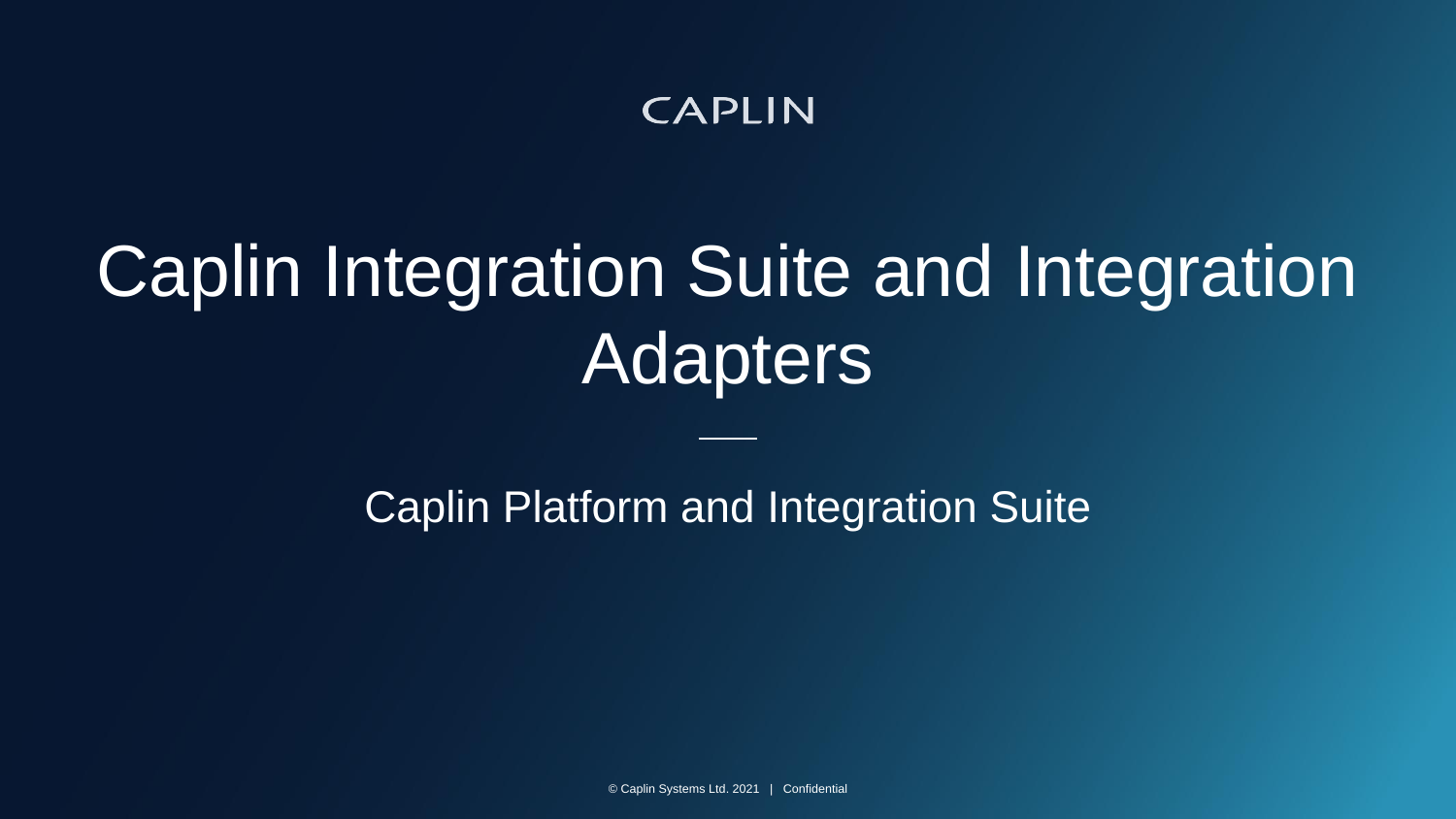

# Caplin Integration Suite and Integration Adapters
Caplin Platform and Integration Suite